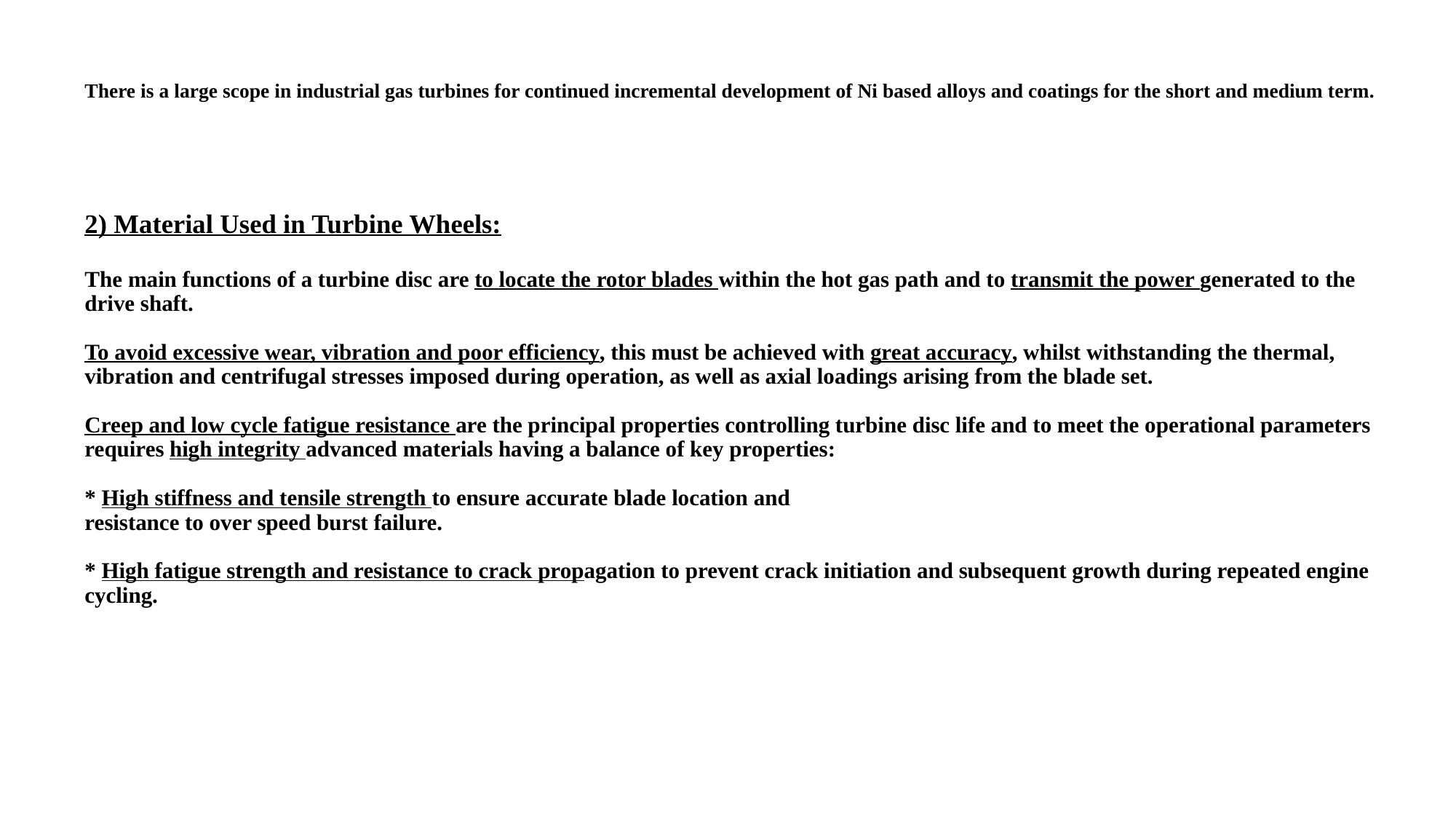

# There is a large scope in industrial gas turbines for continued incremental development of Ni based alloys and coatings for the short and medium term. 2) Material Used in Turbine Wheels: The main functions of a turbine disc are to locate the rotor blades within the hot gas path and to transmit the power generated to the drive shaft. To avoid excessive wear, vibration and poor efficiency, this must be achieved with great accuracy, whilst withstanding the thermal, vibration and centrifugal stresses imposed during operation, as well as axial loadings arising from the blade set. Creep and low cycle fatigue resistance are the principal properties controlling turbine disc life and to meet the operational parameters requires high integrity advanced materials having a balance of key properties: * High stiffness and tensile strength to ensure accurate blade location and resistance to over speed burst failure. * High fatigue strength and resistance to crack propagation to prevent crack initiation and subsequent growth during repeated engine cycling.